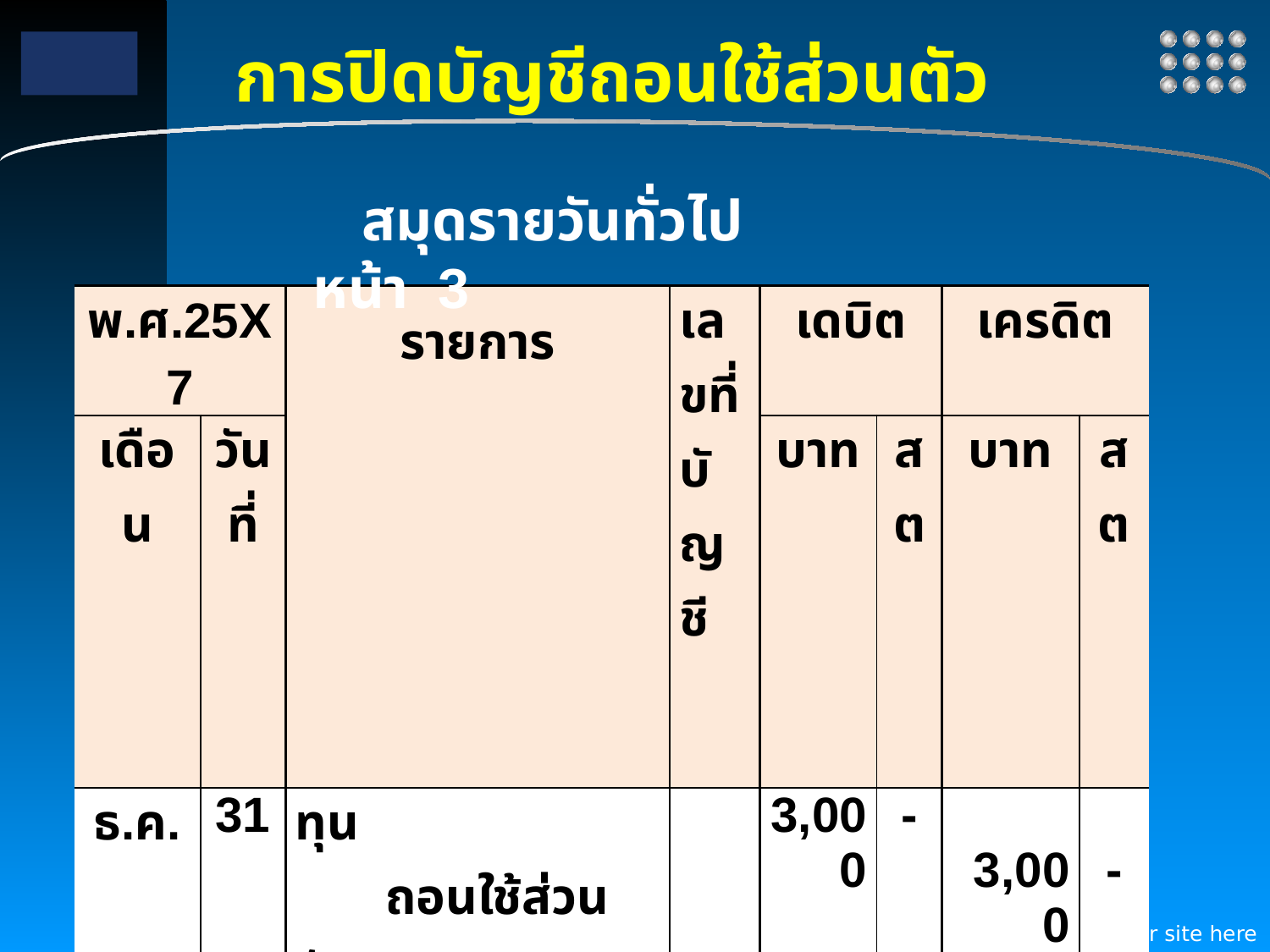

# การปิดบัญชีถอนใช้ส่วนตัว
สมุดรายวันทั่วไป                                   หน้า  3
| พ.ศ.25X7 |  | รายการ | เลขที่ บัญชี | เดบิต |  | เครดิต |  |
| --- | --- | --- | --- | --- | --- | --- | --- |
| เดือน | วันที่ |  |  | บาท | สต | บาท | สต |
| ธ.ค. | 31 | ทุน ถอนใช้ส่วนตัว โอนปิดบัญชีถอนใช้ส่วนตัวไปบัญชีทุน |  | 3,000 | - | 3,000 | - |